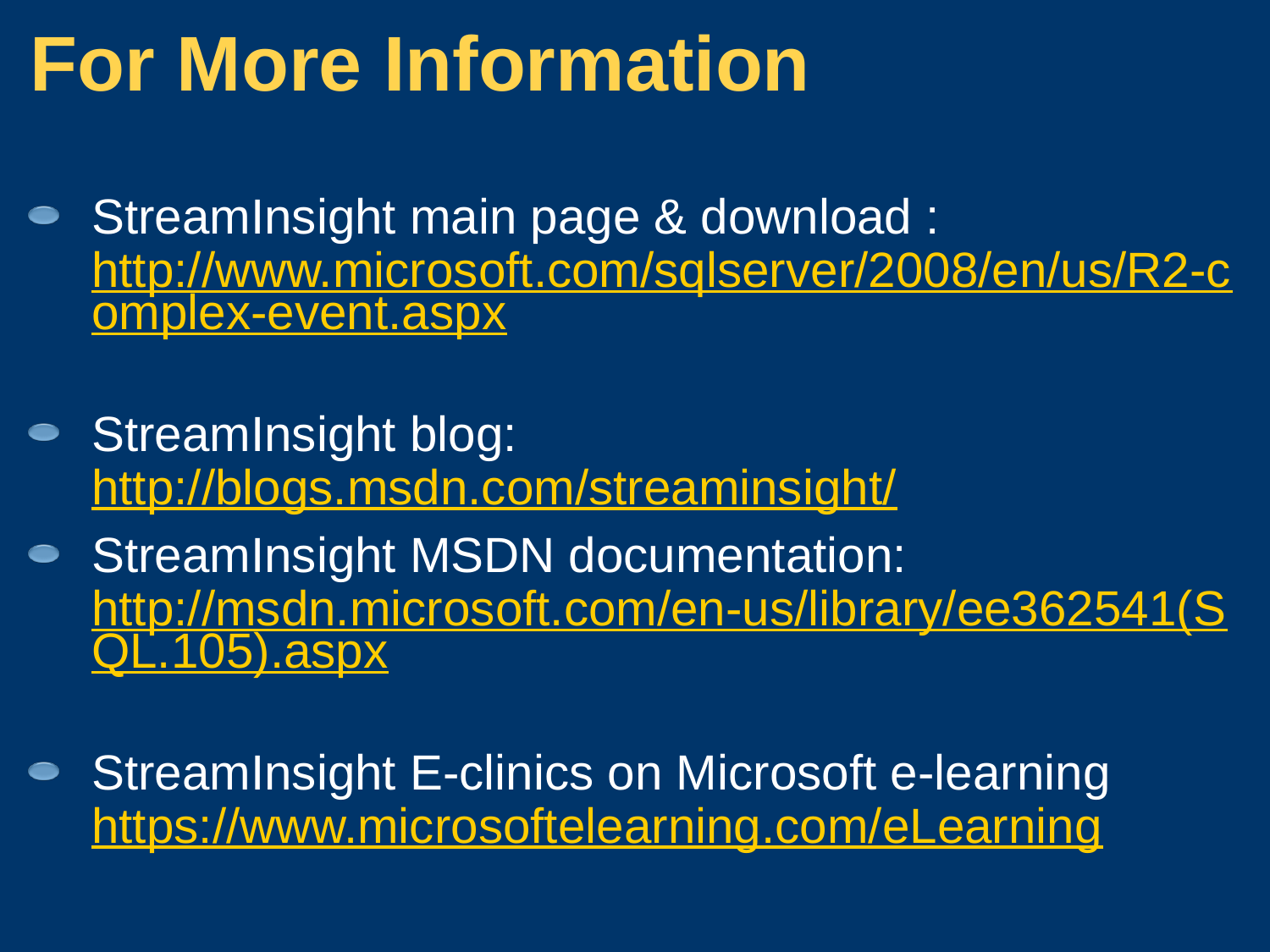

# For More Information
StreamInsight main page & download : http://www.microsoft.com/sqlserver/2008/en/us/R2-complex-event.aspx
StreamInsight blog: http://blogs.msdn.com/streaminsight/
StreamInsight MSDN documentation: http://msdn.microsoft.com/en-us/library/ee362541(SQL.105).aspx
StreamInsight E-clinics on Microsoft e-learning https://www.microsoftelearning.com/eLearning